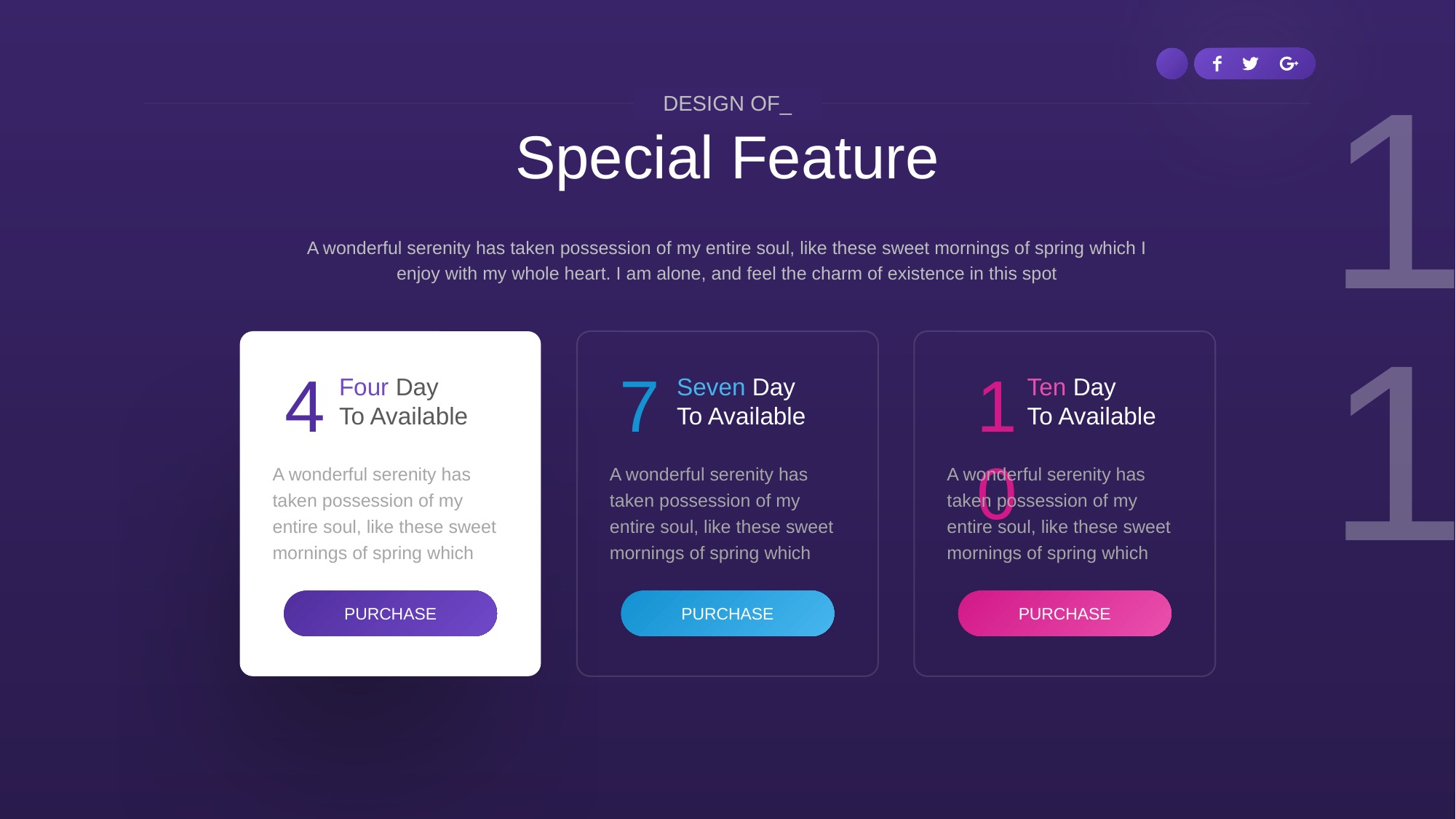

DESIGN OF_
Special Feature
A wonderful serenity has taken possession of my entire soul, like these sweet mornings of spring which I enjoy with my whole heart. I am alone, and feel the charm of existence in this spot

4
Four Day
To Available
7
Seven Day
To Available
10
Ten Day
To Available
A wonderful serenity has taken possession of my entire soul, like these sweet mornings of spring which
A wonderful serenity has taken possession of my entire soul, like these sweet mornings of spring which
A wonderful serenity has taken possession of my entire soul, like these sweet mornings of spring which
PURCHASE
PURCHASE
PURCHASE